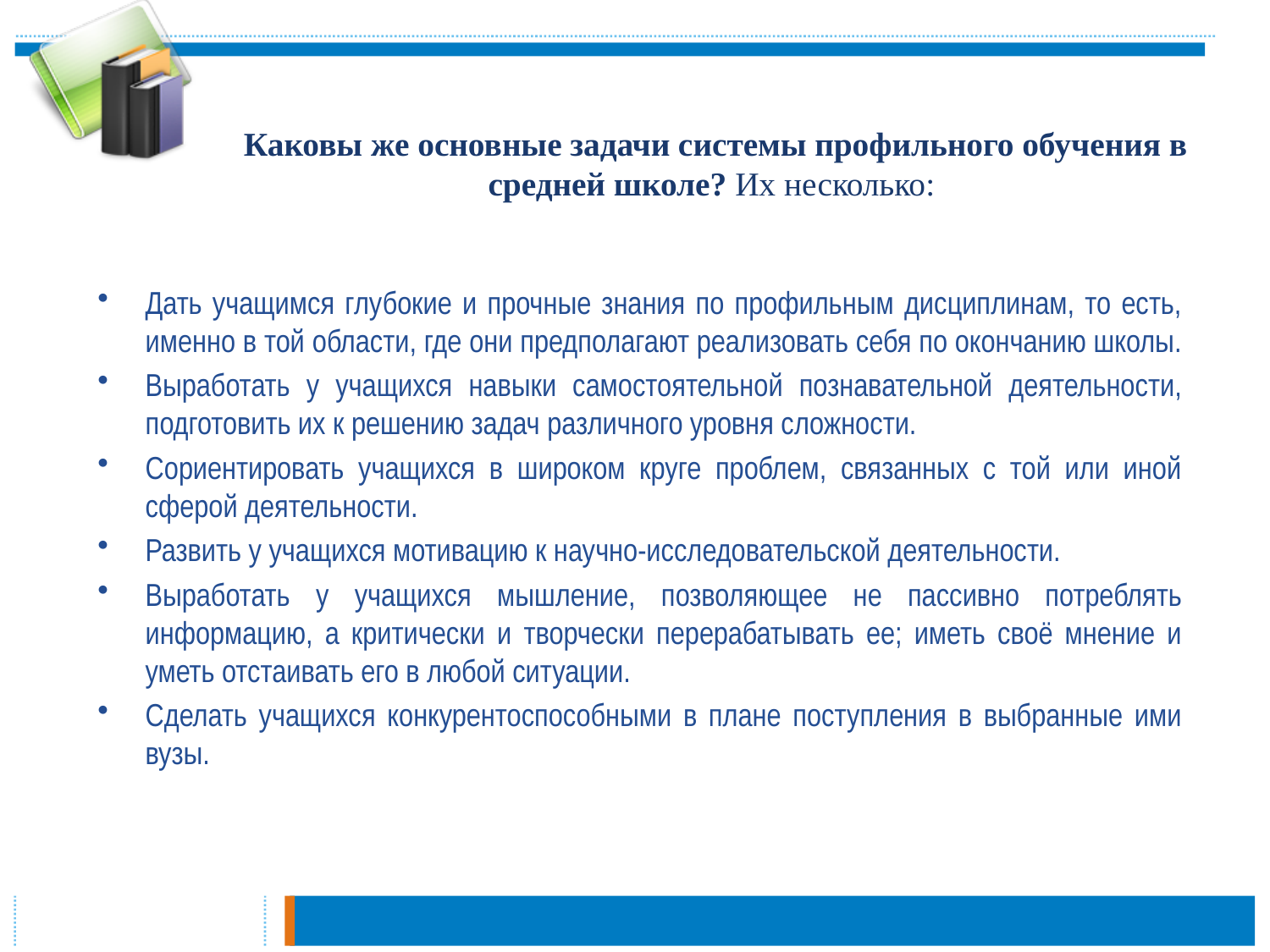

# Каковы же основные задачи системы профильного обучения в средней школе? Их несколько:
Дать учащимся глубокие и прочные знания по профильным дисциплинам, то есть, именно в той области, где они предполагают реализовать себя по окончанию школы.
Выработать у учащихся навыки самостоятельной познавательной деятельности, подготовить их к решению задач различного уровня сложности.
Сориентировать учащихся в широком круге проблем, связанных с той или иной сферой деятельности.
Развить у учащихся мотивацию к научно-исследовательской деятельности.
Выработать у учащихся мышление, позволяющее не пассивно потреблять информацию, а критически и творчески перерабатывать ее; иметь своё мнение и уметь отстаивать его в любой ситуации.
Сделать учащихся конкурентоспособными в плане поступления в выбранные ими вузы.